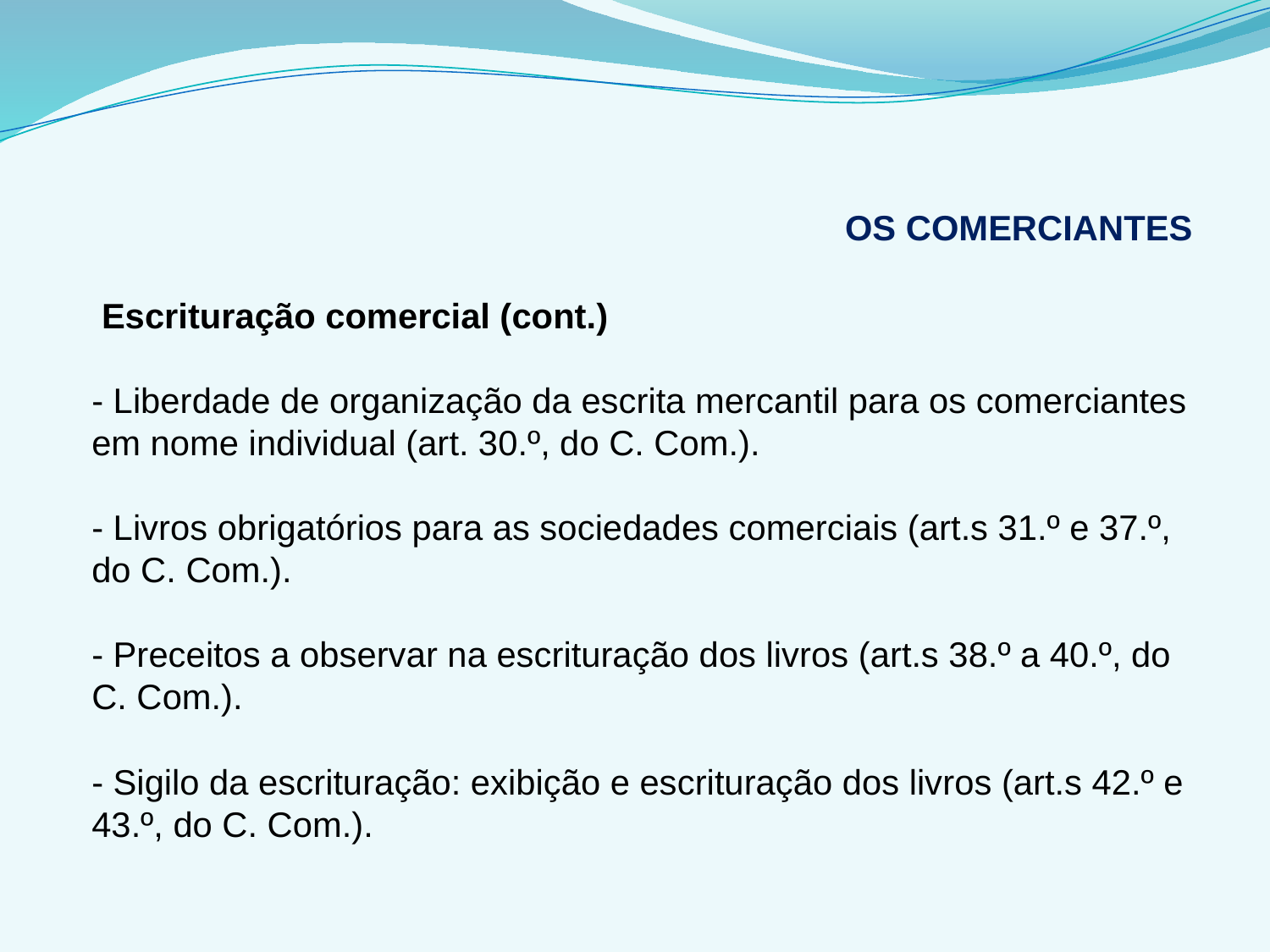

# OS COMERCIANTES
 Escrituração comercial (cont.)

- Liberdade de organização da escrita mercantil para os comerciantes em nome individual (art. 30.º, do C. Com.).

- Livros obrigatórios para as sociedades comerciais (art.s 31.º e 37.º, do C. Com.).

- Preceitos a observar na escrituração dos livros (art.s 38.º a 40.º, do C. Com.).

- Sigilo da escrituração: exibição e escrituração dos livros (art.s 42.º e 43.º, do C. Com.).